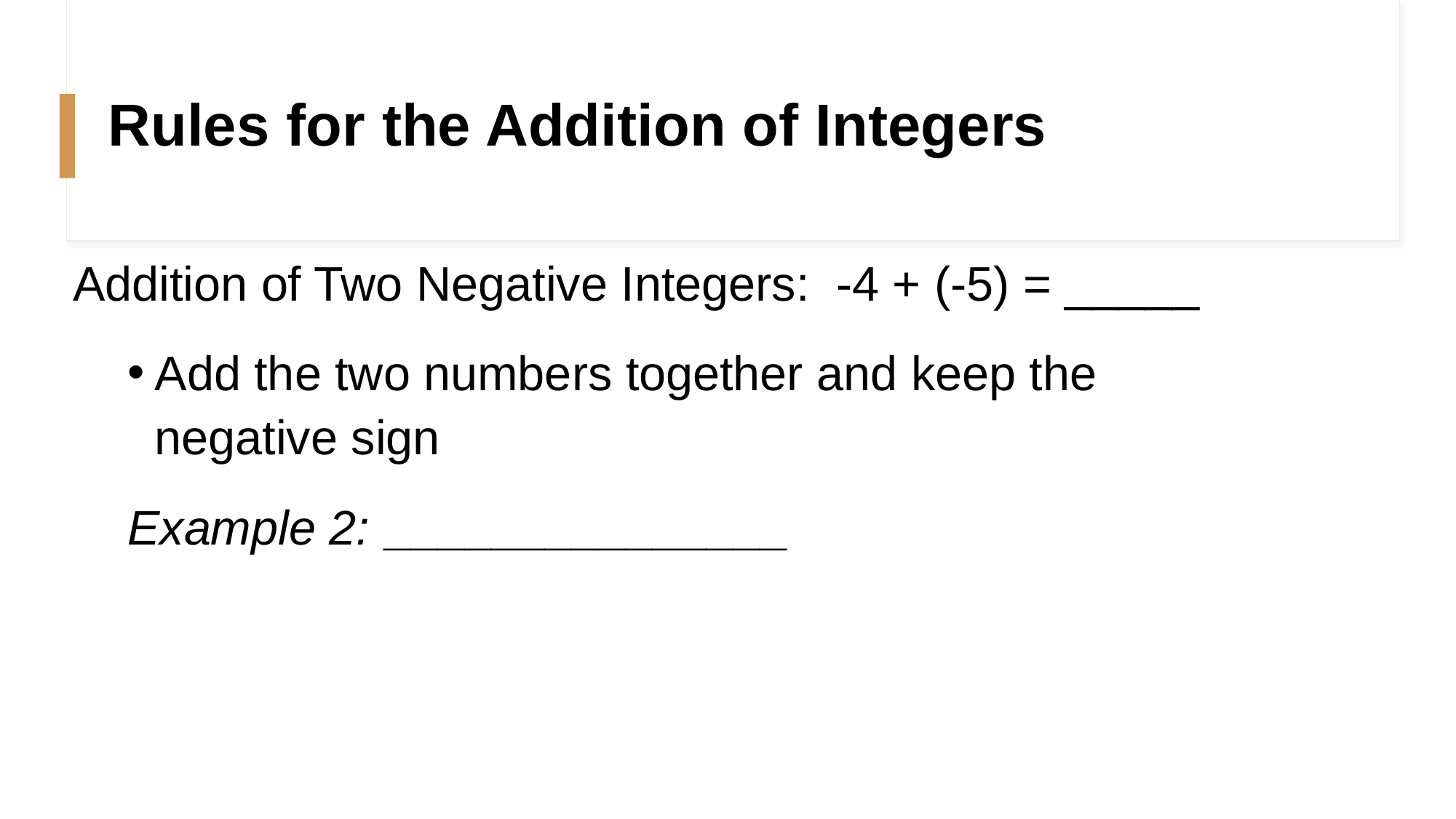

# Rules for the Addition of Integers
Addition of Two Negative Integers:  -4 + (-5) = _____
Add the two numbers together and keep the negative sign
Example 2: _______________